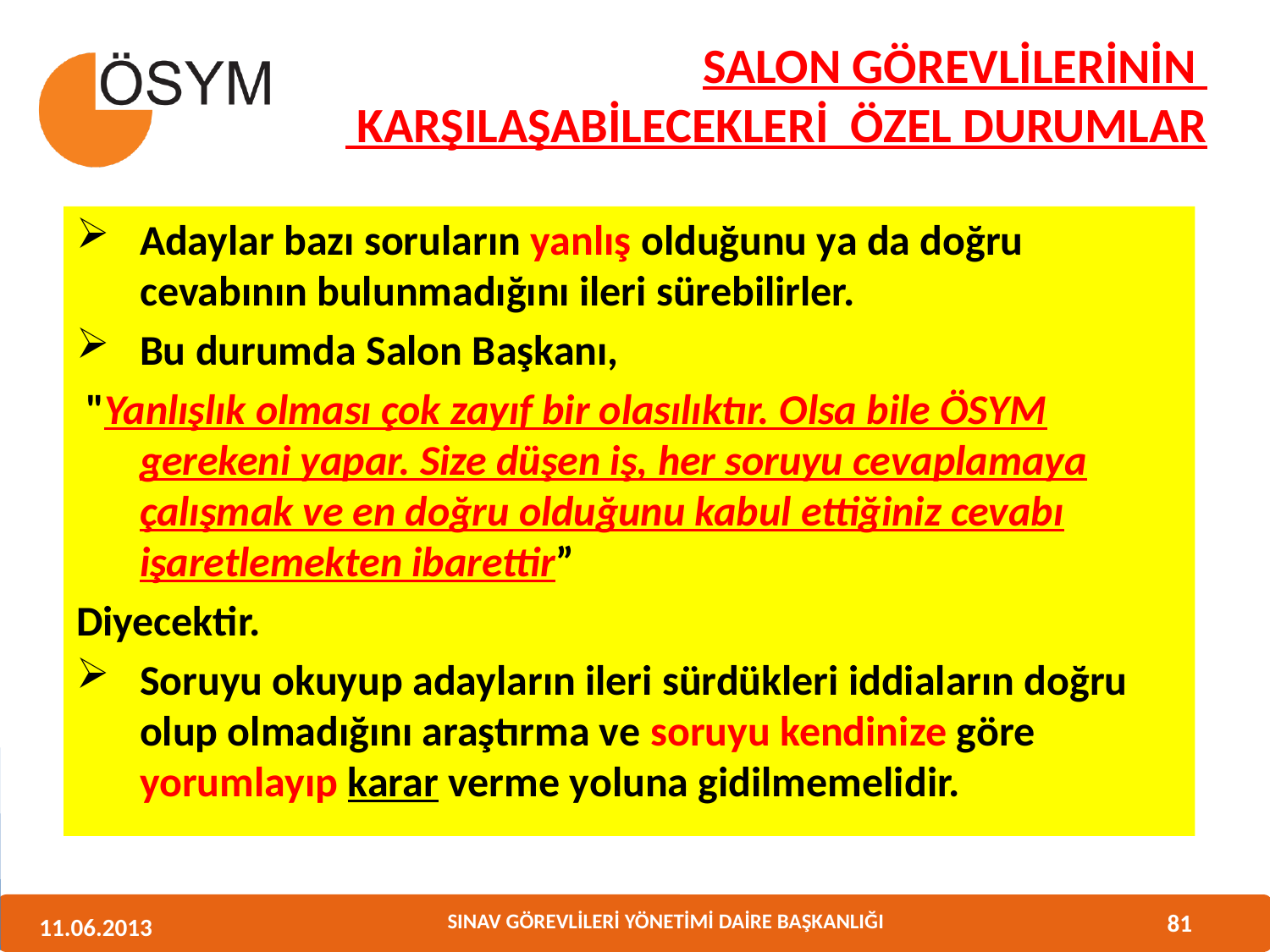

# SALON GÖREVLİLERİNİN KARŞILAŞABİLECEKLERİ  ÖZEL DURUMLAR
Adaylar bazı soruların yanlış olduğunu ya da doğru cevabının bulunmadığını ileri sürebilirler.
Bu durumda Salon Başkanı,
 "Yanlışlık olması çok zayıf bir olasılıktır. Olsa bile ÖSYM gerekeni yapar. Size düşen iş, her soruyu cevaplamaya çalışmak ve en doğru olduğunu kabul ettiğiniz cevabı işaretlemekten ibarettir”
Diyecektir.
Soruyu okuyup adayların ileri sürdükleri iddiaların doğru olup olmadığını araştırma ve soruyu kendinize göre yorumlayıp karar verme yoluna gidilmemelidir.
81
11.06.2013